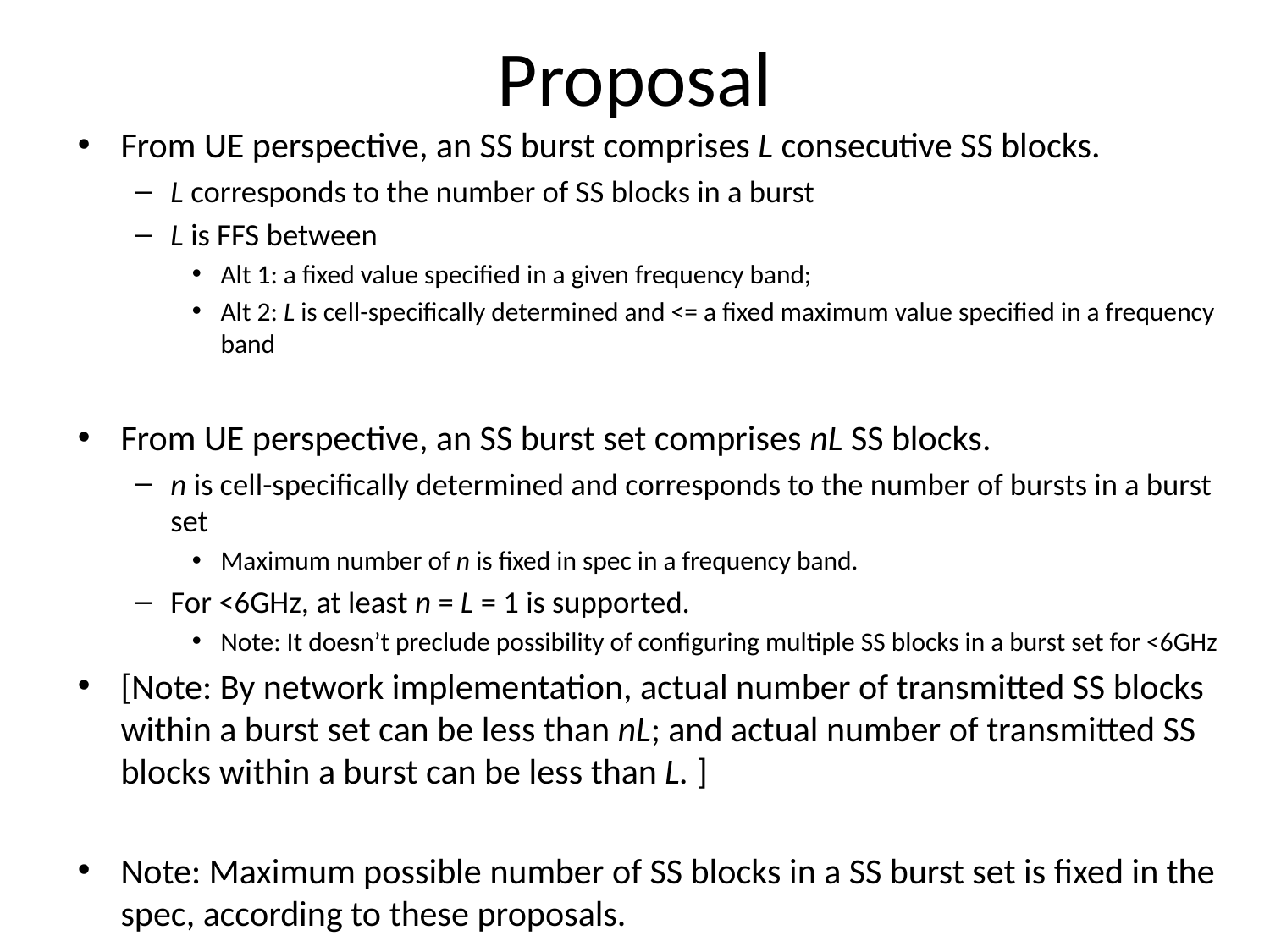

# Proposal
From UE perspective, an SS burst comprises L consecutive SS blocks.
L corresponds to the number of SS blocks in a burst
L is FFS between
Alt 1: a fixed value specified in a given frequency band;
Alt 2: L is cell-specifically determined and <= a fixed maximum value specified in a frequency band

From UE perspective, an SS burst set comprises nL SS blocks.
n is cell-specifically determined and corresponds to the number of bursts in a burst set
Maximum number of n is fixed in spec in a frequency band.
For <6GHz, at least n = L = 1 is supported.
Note: It doesn’t preclude possibility of configuring multiple SS blocks in a burst set for <6GHz
[Note: By network implementation, actual number of transmitted SS blocks within a burst set can be less than nL; and actual number of transmitted SS blocks within a burst can be less than L. ]

Note: Maximum possible number of SS blocks in a SS burst set is fixed in the spec, according to these proposals.